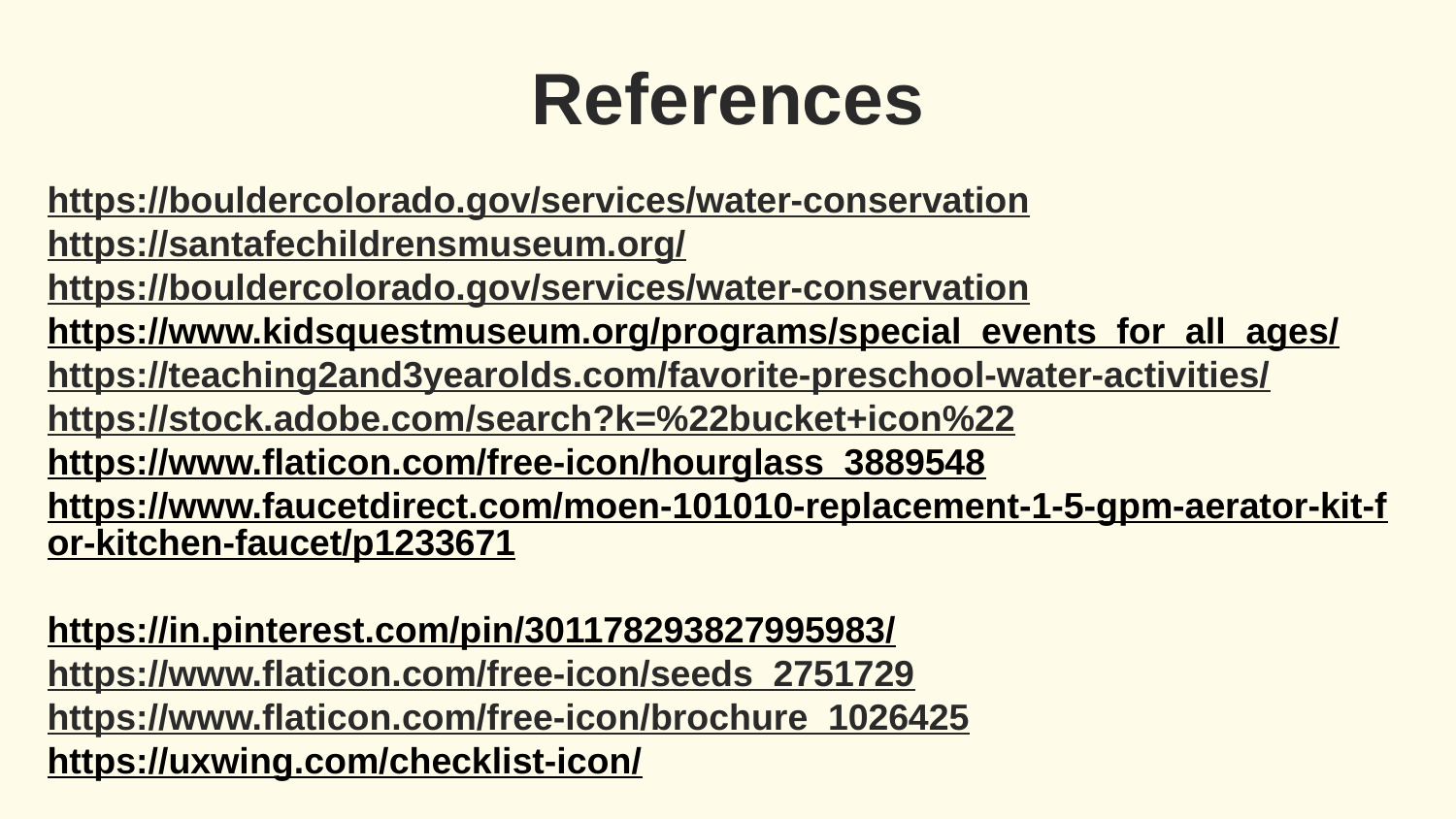

# References
https://bouldercolorado.gov/services/water-conservation
https://santafechildrensmuseum.org/
https://bouldercolorado.gov/services/water-conservation
https://www.kidsquestmuseum.org/programs/special_events_for_all_ages/
https://teaching2and3yearolds.com/favorite-preschool-water-activities/
https://stock.adobe.com/search?k=%22bucket+icon%22
https://www.flaticon.com/free-icon/hourglass_3889548
https://www.faucetdirect.com/moen-101010-replacement-1-5-gpm-aerator-kit-for-kitchen-faucet/p1233671
https://in.pinterest.com/pin/301178293827995983/
https://www.flaticon.com/free-icon/seeds_2751729
https://www.flaticon.com/free-icon/brochure_1026425
https://uxwing.com/checklist-icon/